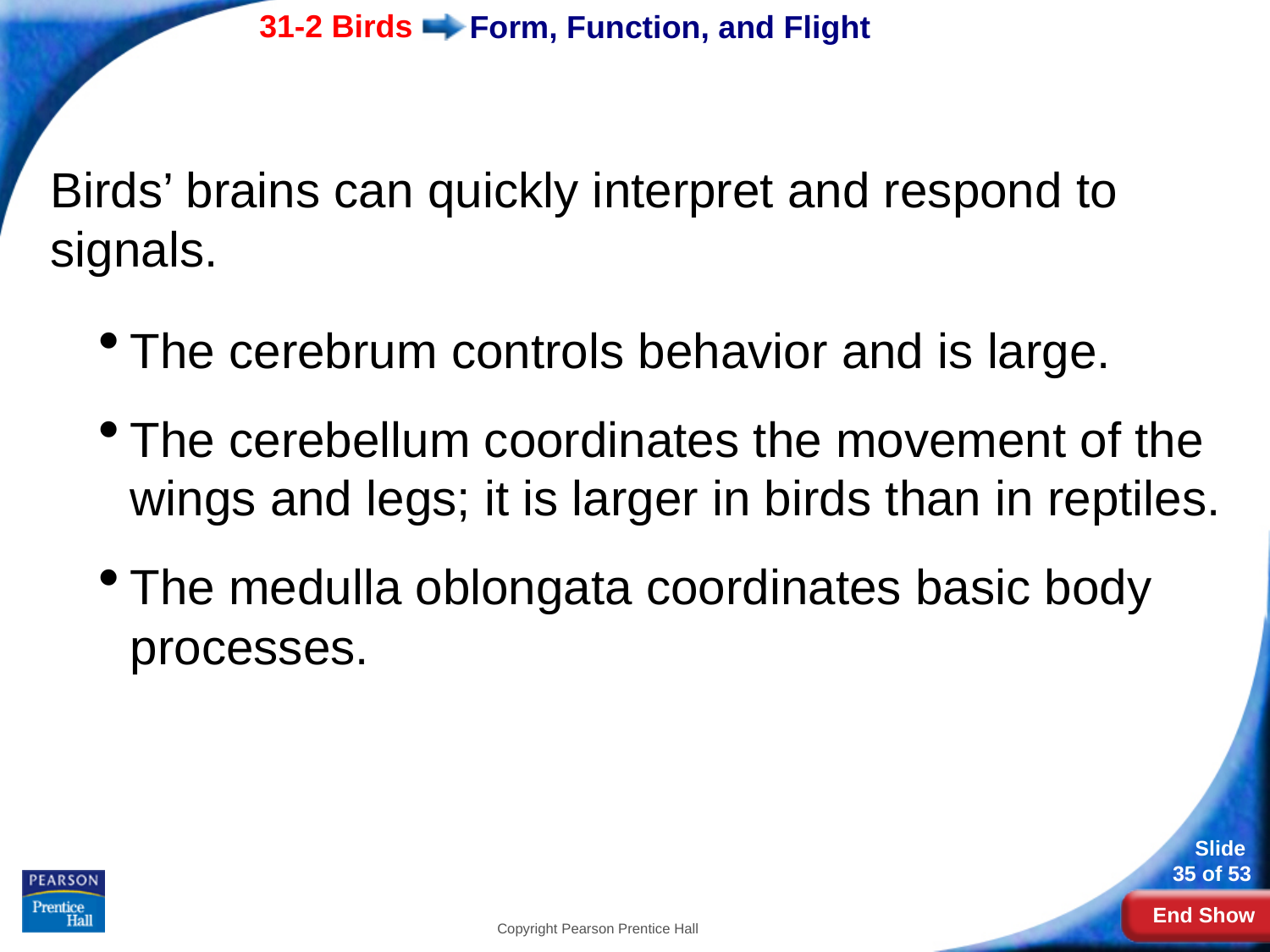

# Form, Function, and Flight
Birds’ brains can quickly interpret and respond to signals.
The cerebrum controls behavior and is large.
The cerebellum coordinates the movement of the wings and legs; it is larger in birds than in reptiles.
The medulla oblongata coordinates basic body processes.
Copyright Pearson Prentice Hall